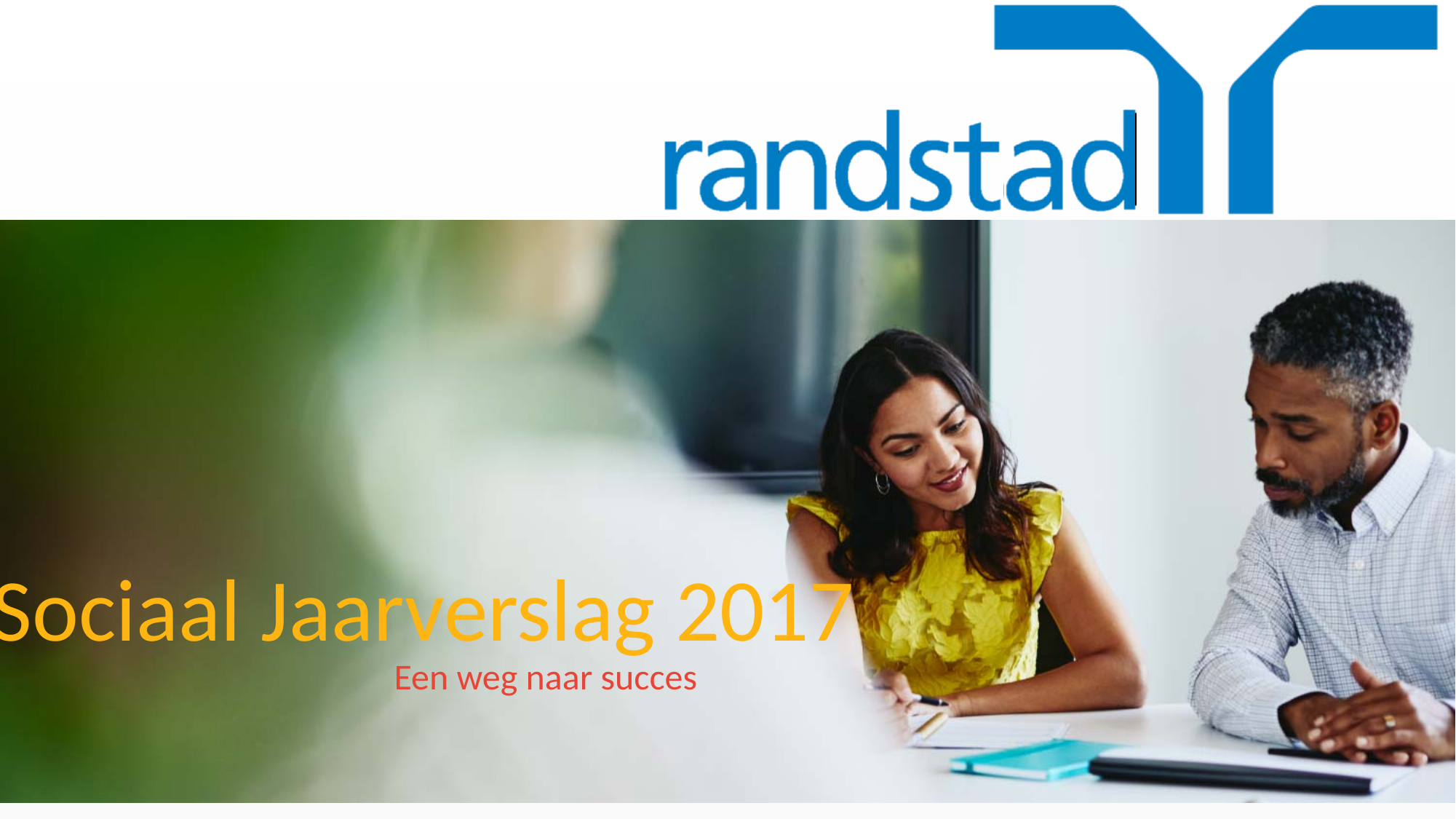

# Sociaal Jaarverslag 2017
Een weg naar succes